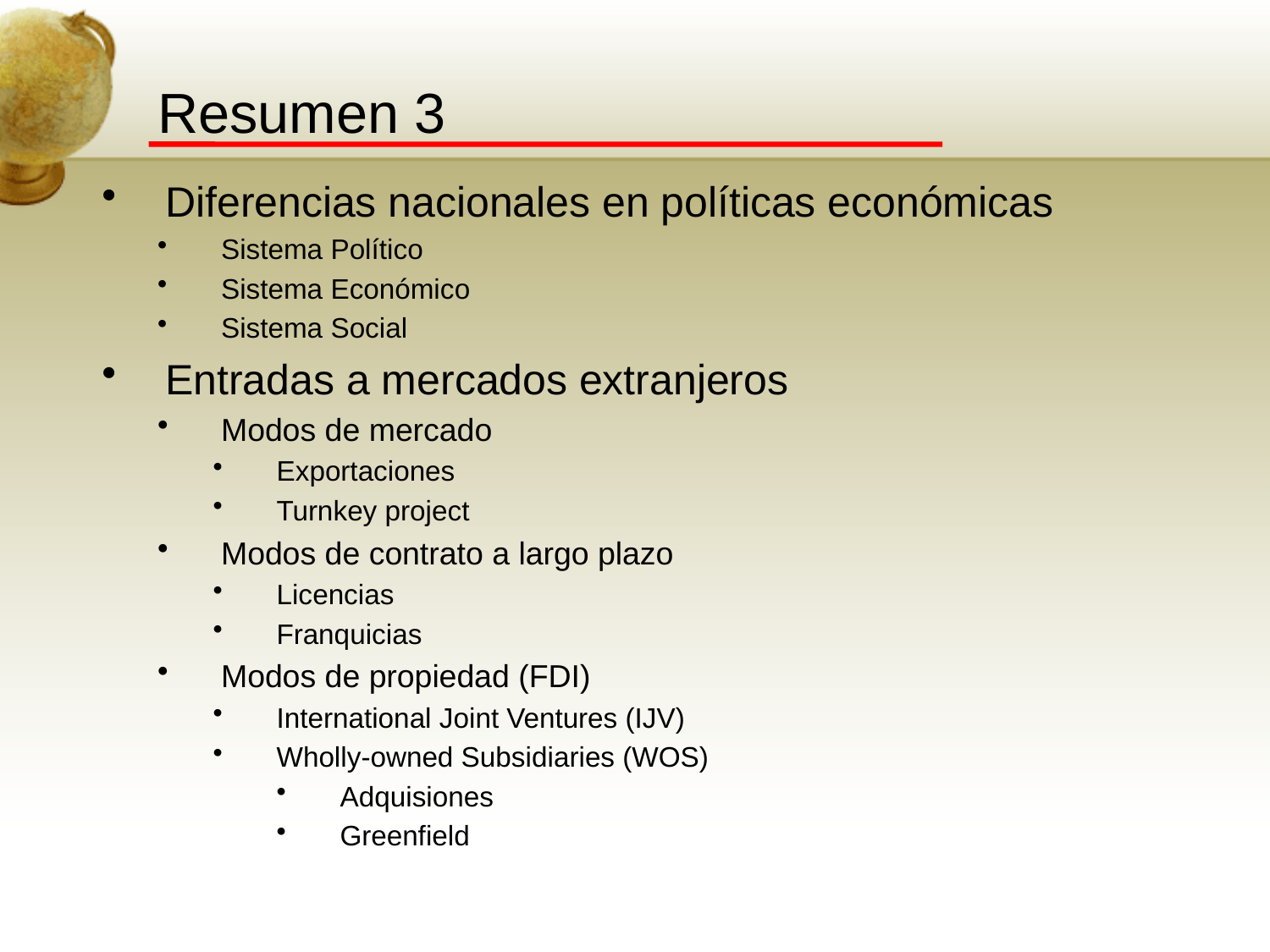

# Resumen 3

Diferencias nacionales en políticas económicas
Sistema Político
Sistema Económico
Sistema Social
Entradas a mercados extranjeros
Modos de mercado
Exportaciones
Turnkey project
Modos de contrato a largo plazo
Licencias
Franquicias
Modos de propiedad (FDI)
International Joint Ventures (IJV)
Wholly-owned Subsidiaries (WOS)
Adquisiones
Greenfield